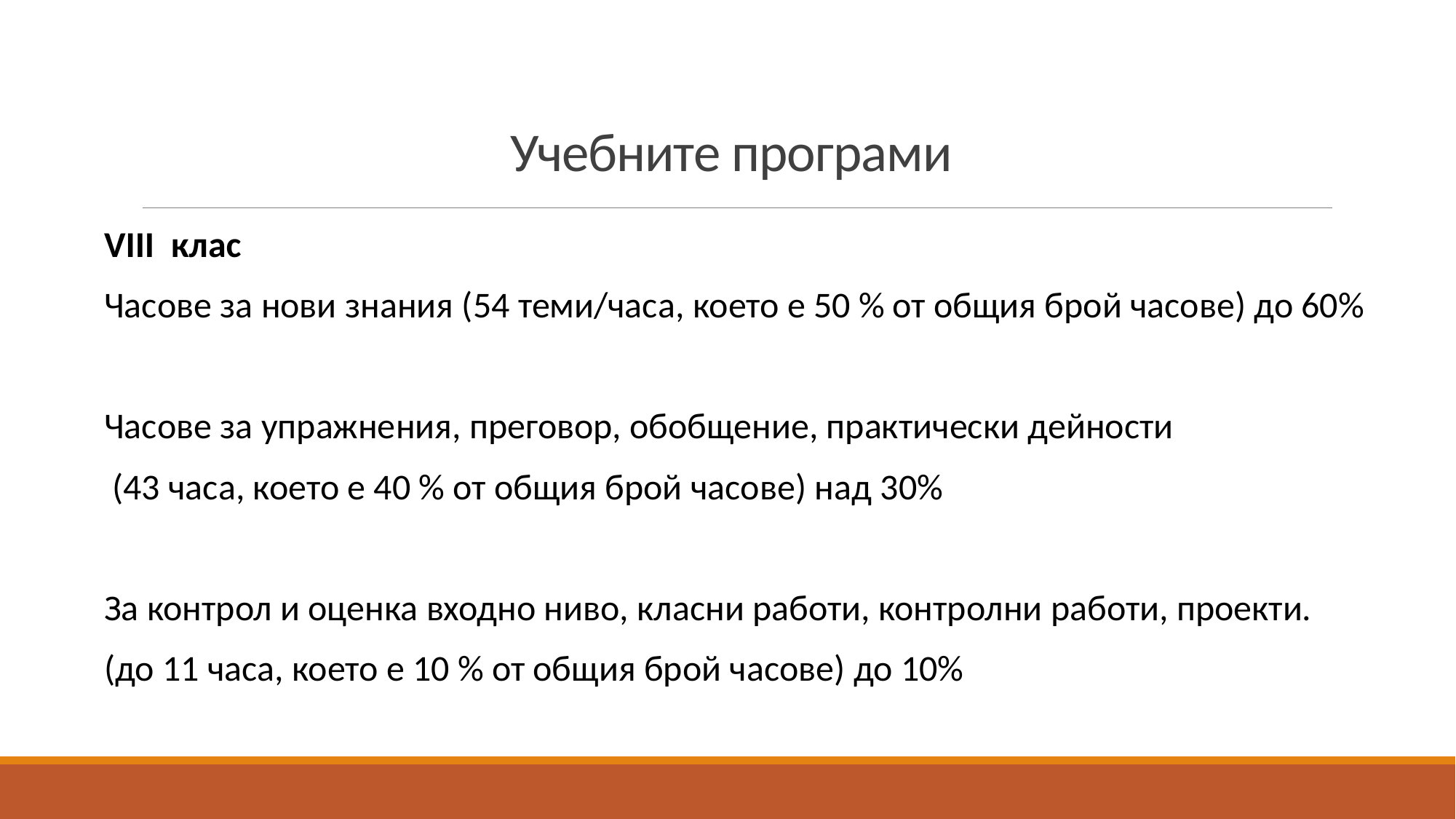

# Учебните програми
VIII  клас
Часове за нови знания (54 теми/часа, което е 50 % от общия брой часове) до 60%

Часове за упражнения, преговор, обобщение, практически дейности
 (43 часа, което е 40 % от общия брой часове) над 30%

За контрол и оценка входно ниво, класни работи, контролни работи, проекти.
(до 11 часа, което е 10 % от общия брой часове) до 10%